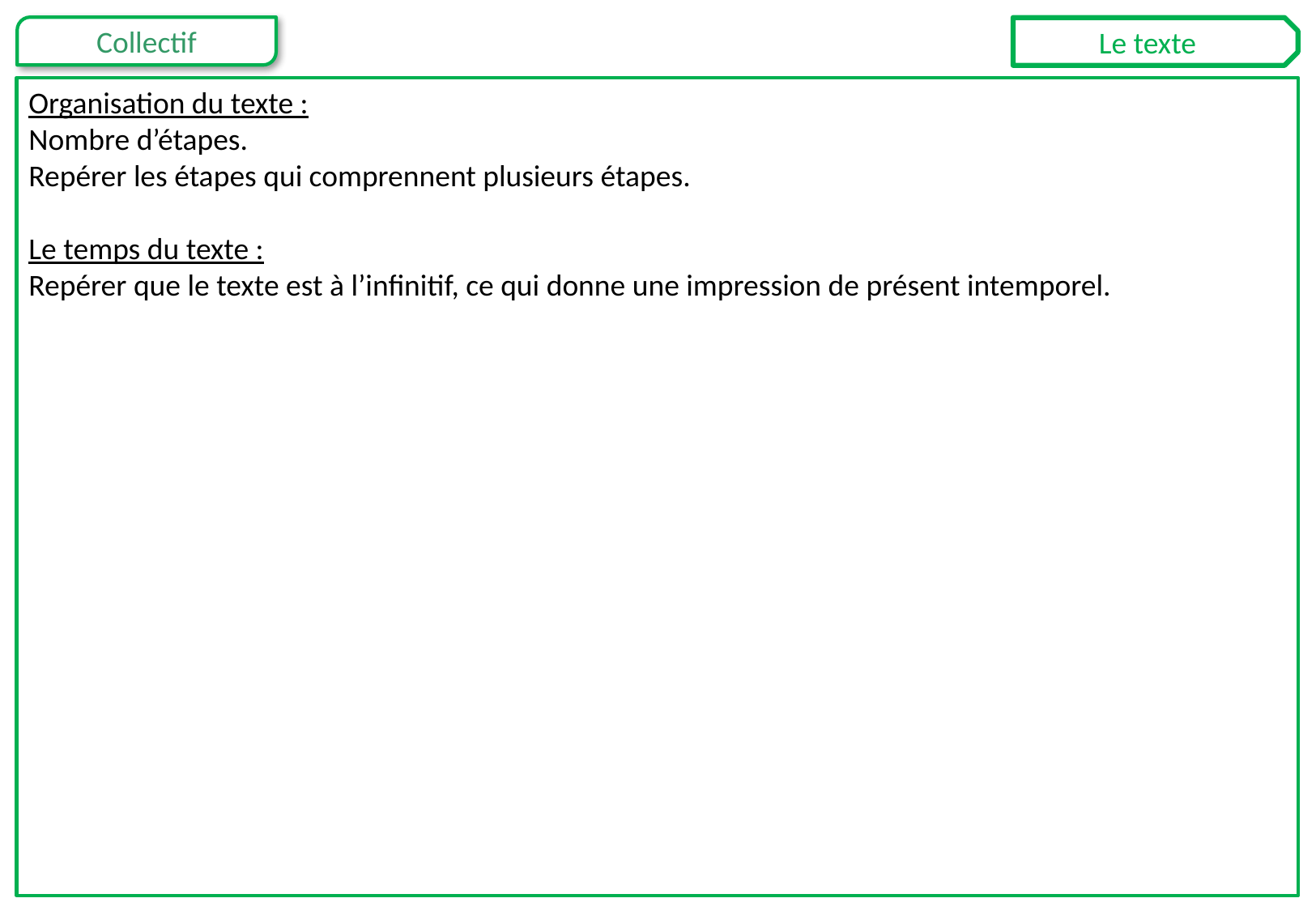

Le texte
Organisation du texte :
Nombre d’étapes.
Repérer les étapes qui comprennent plusieurs étapes.

Le temps du texte :
Repérer que le texte est à l’infinitif, ce qui donne une impression de présent intemporel.